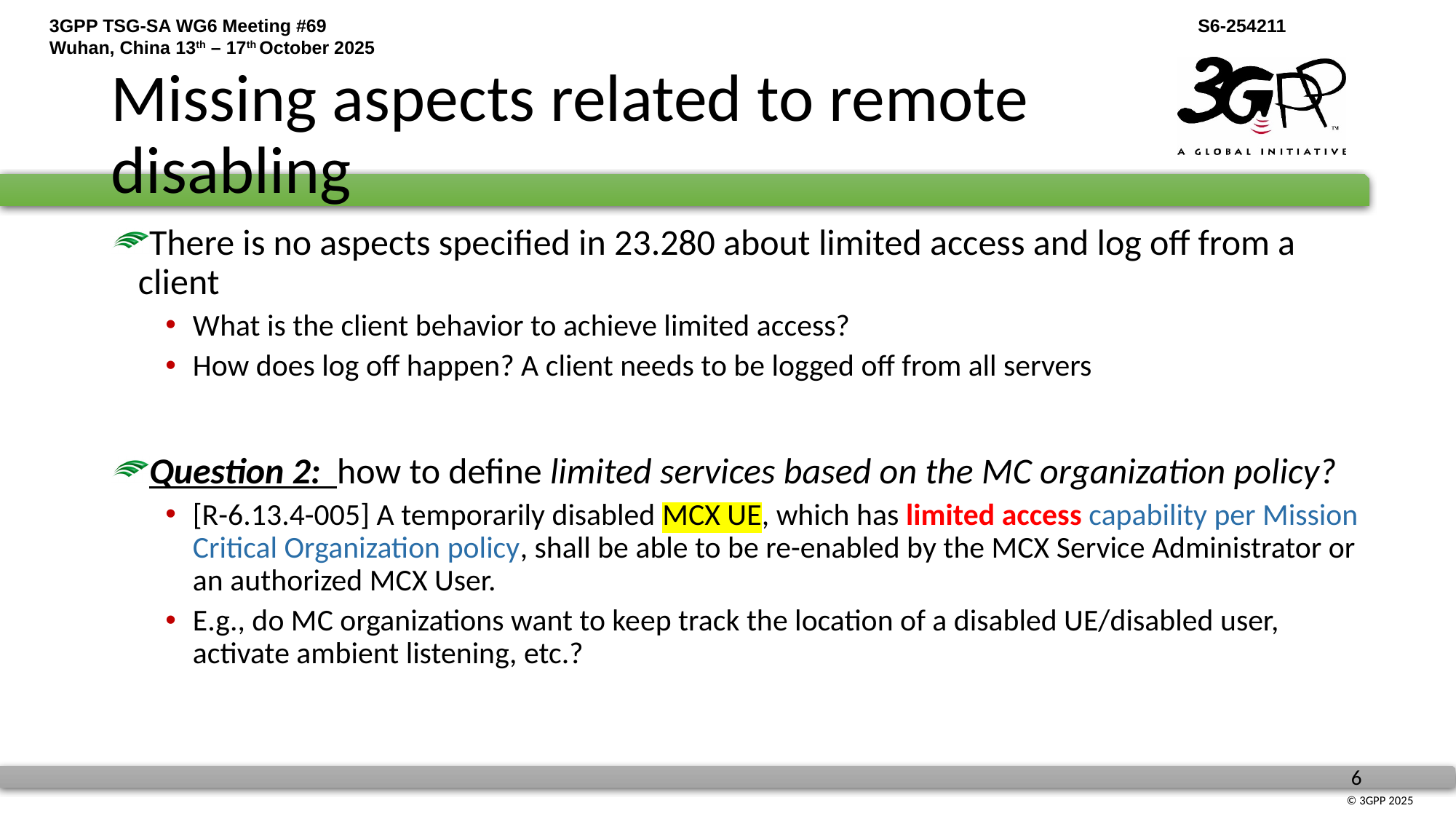

# Missing aspects related to remote disabling
There is no aspects specified in 23.280 about limited access and log off from a client
What is the client behavior to achieve limited access?
How does log off happen? A client needs to be logged off from all servers

Question 2:  how to define limited services based on the MC organization policy?
[R-6.13.4-005] A temporarily disabled MCX UE, which has limited access capability per Mission Critical Organization policy, shall be able to be re-enabled by the MCX Service Administrator or an authorized MCX User.
E.g., do MC organizations want to keep track the location of a disabled UE/disabled user, activate ambient listening, etc.?